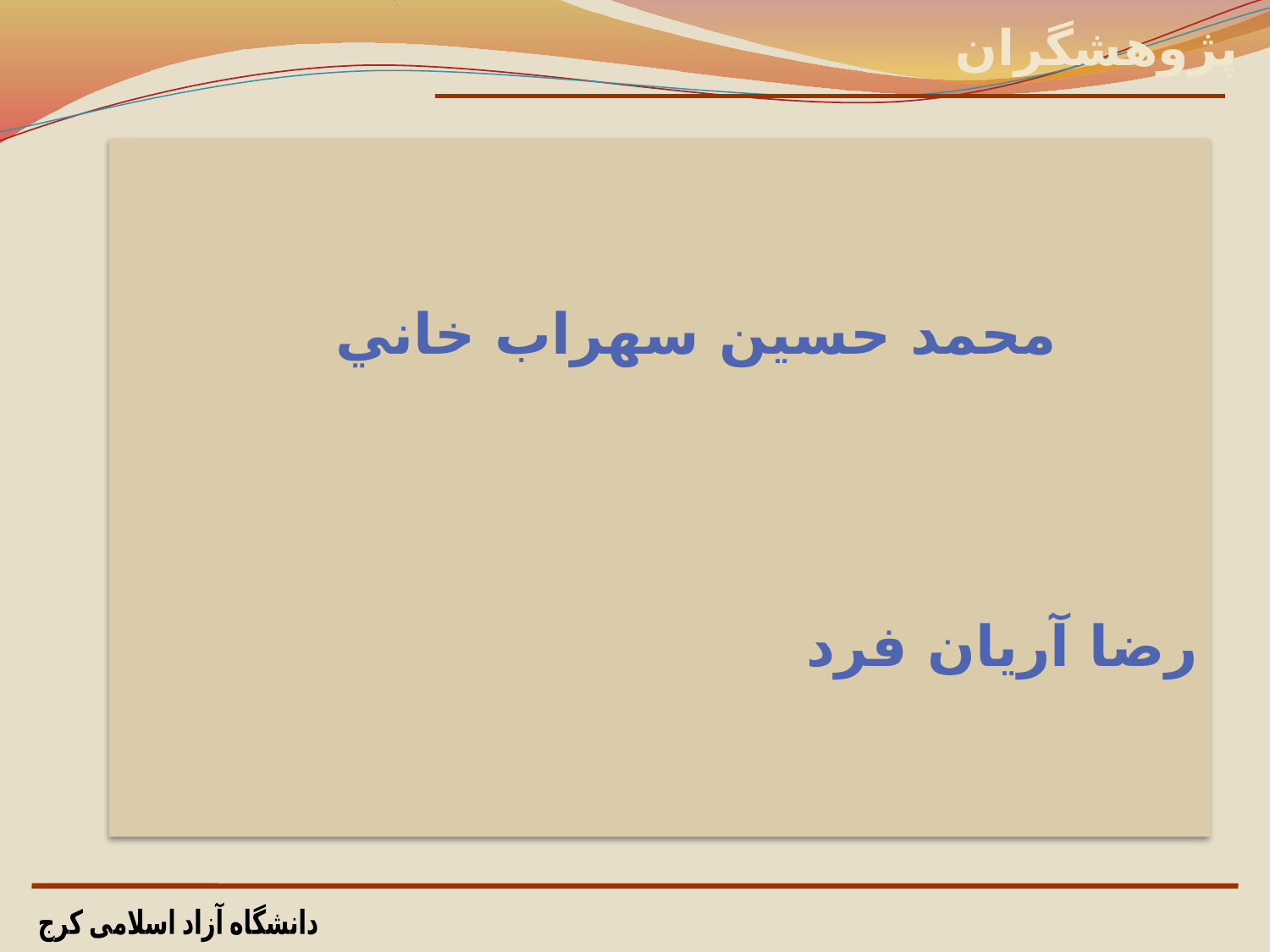

پژوهشگران

         محمد حسين سهراب خاني

                                                             رضا آریان فرد

دانشگاه آزاد اسلامی کرج